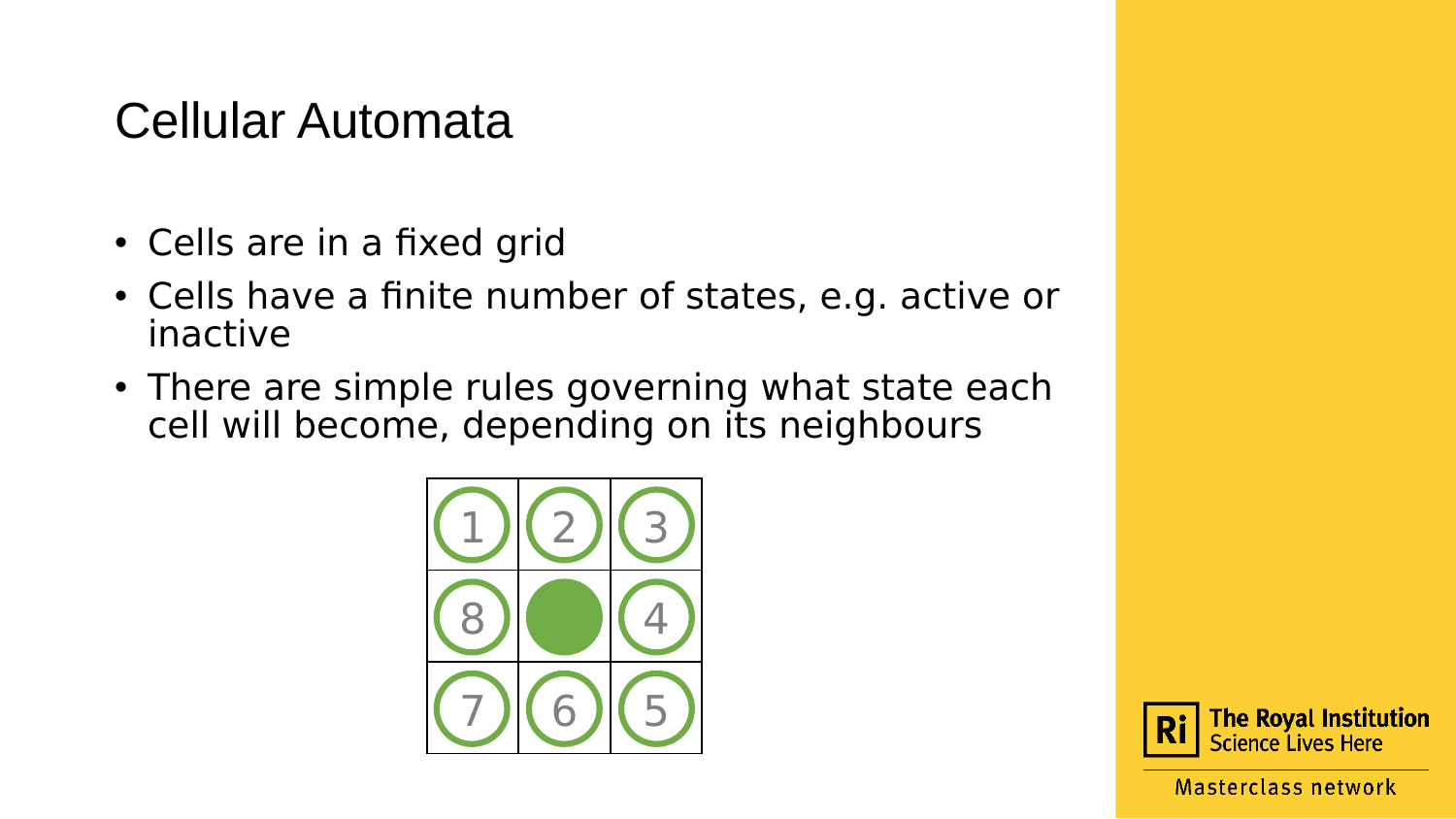

# Cellular Automata
Cells are in a fixed grid
Cells have a finite number of states, e.g. active or inactive
There are simple rules governing what state each cell will become, depending on its neighbours
|  |  |  |
| --- | --- | --- |
|  |  |  |
|  |  |  |
| 1 | 2 | 3 |
| --- | --- | --- |
| 8 |  | 4 |
| 7 | 6 | 5 |